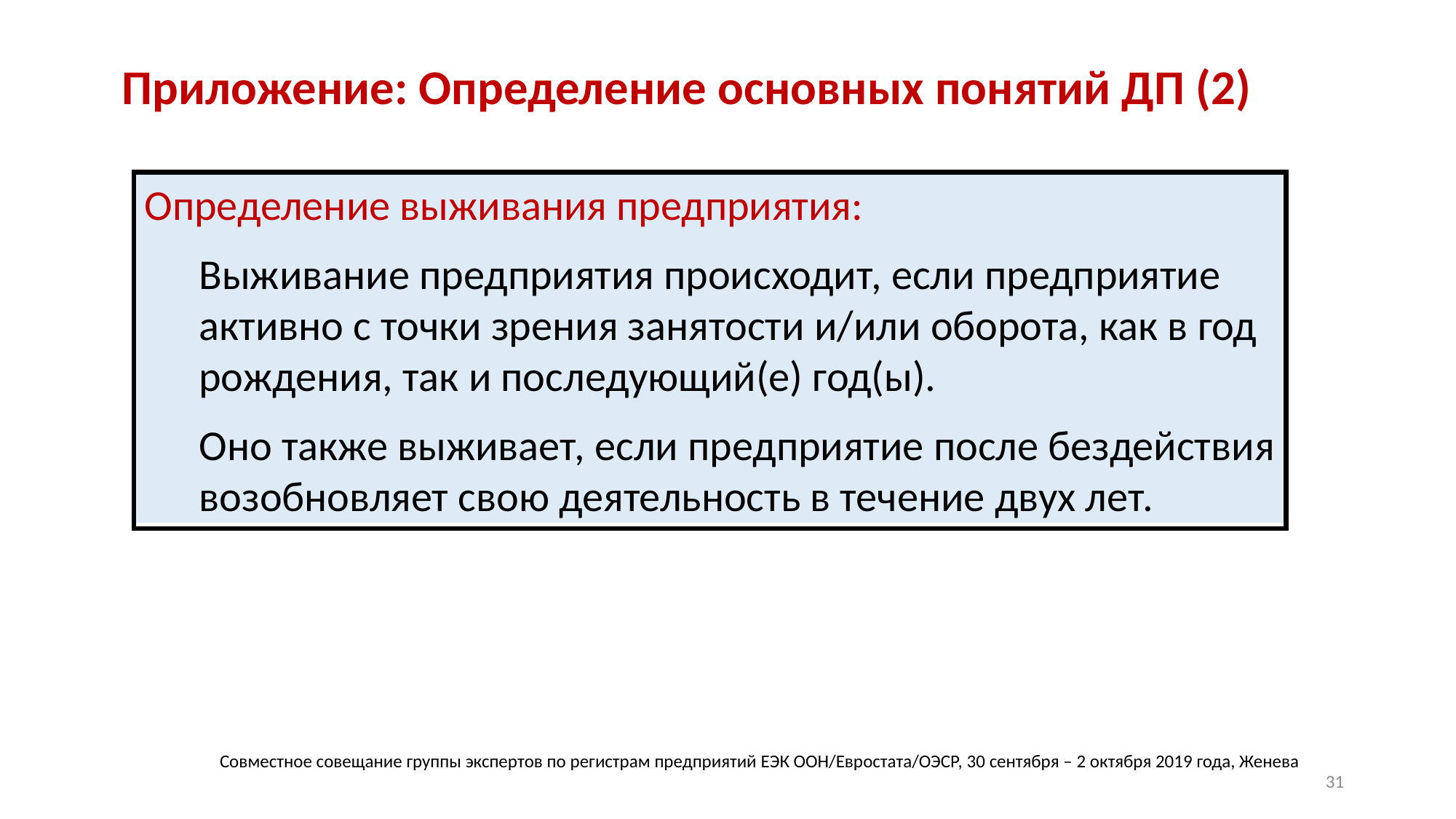

Приложение: Определение основных понятий ДП (2)
Определение выживания предприятия:
Выживание предприятия происходит, если предприятие активно с точки зрения занятости и/или оборота, как в год рождения, так и последующий(е) год(ы).
Оно также выживает, если предприятие после бездействия возобновляет свою деятельность в течение двух лет.

Совместное совещание группы экспертов по регистрам предприятий ЕЭК ООН/Евростата/ОЭСР, 30 сентября – 2 октября 2019 года, Женева
31